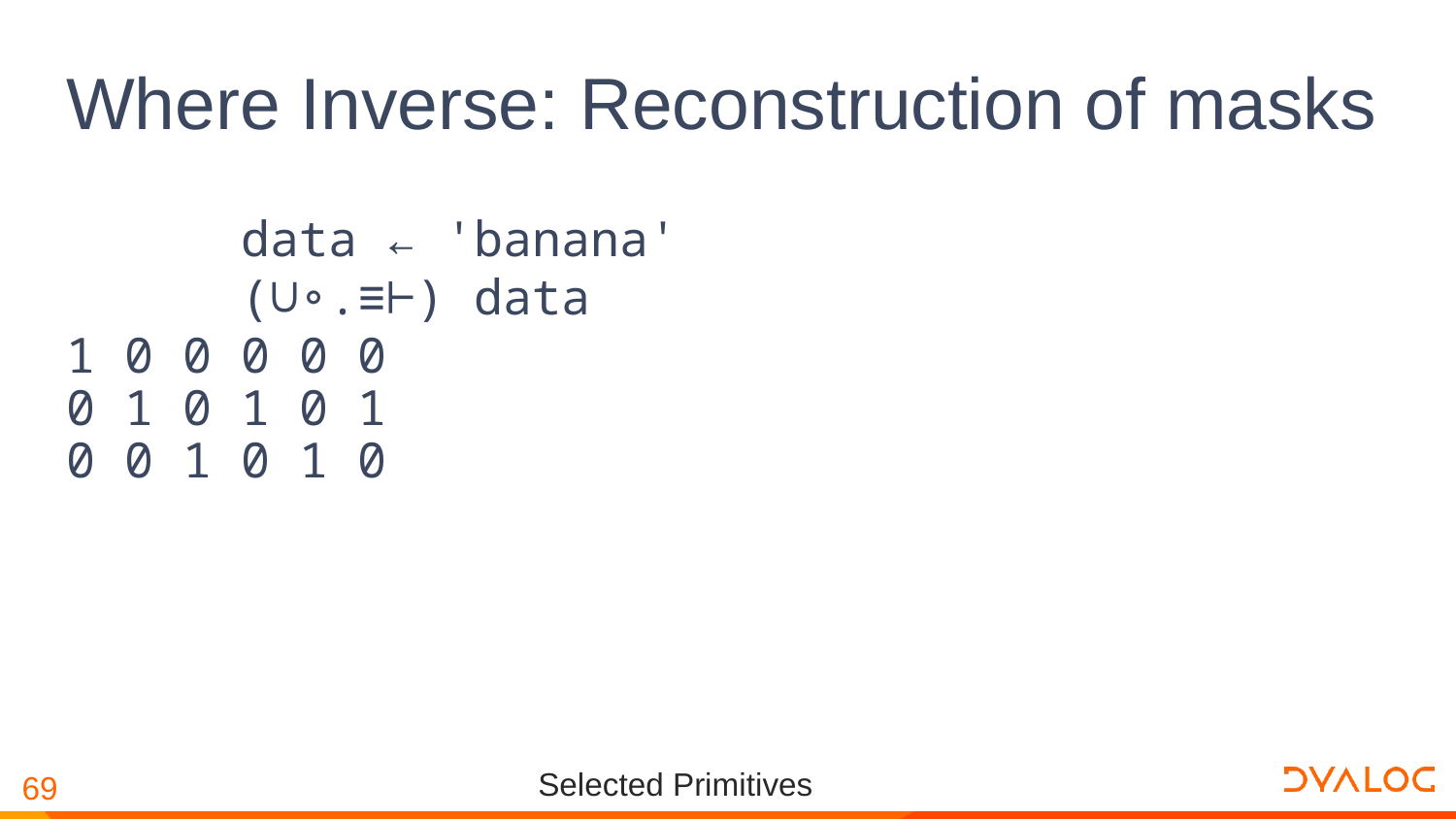

# Where Inverse: Reconstruction of masks
      data ← 'banana'
      (∪∘.≡⊢) data
1 0 0 0 0 0
0 1 0 1 0 1
0 0 1 0 1 0